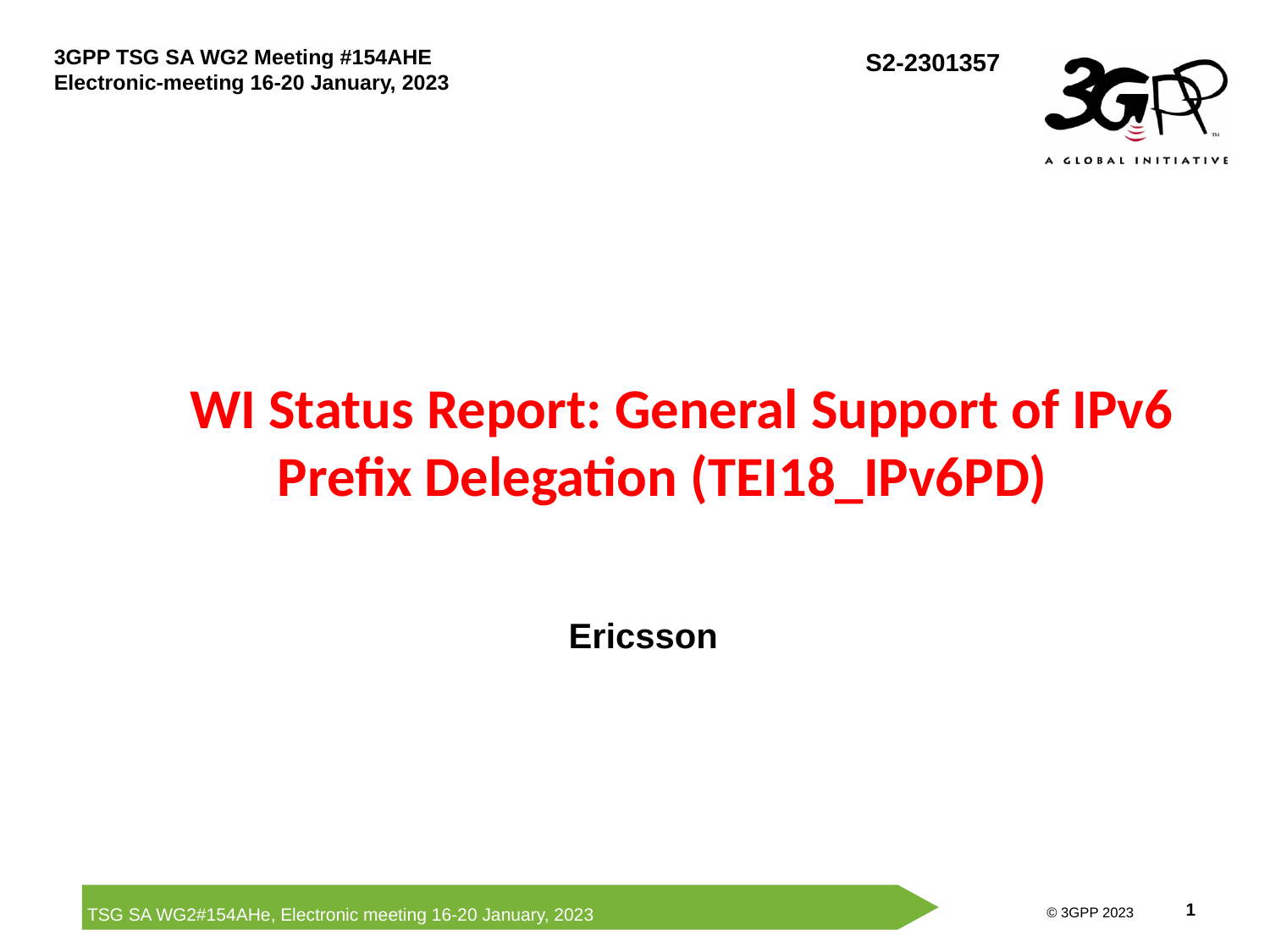

# WI Status Report: General Support of IPv6 Prefix Delegation (TEI18_IPv6PD)

Ericsson